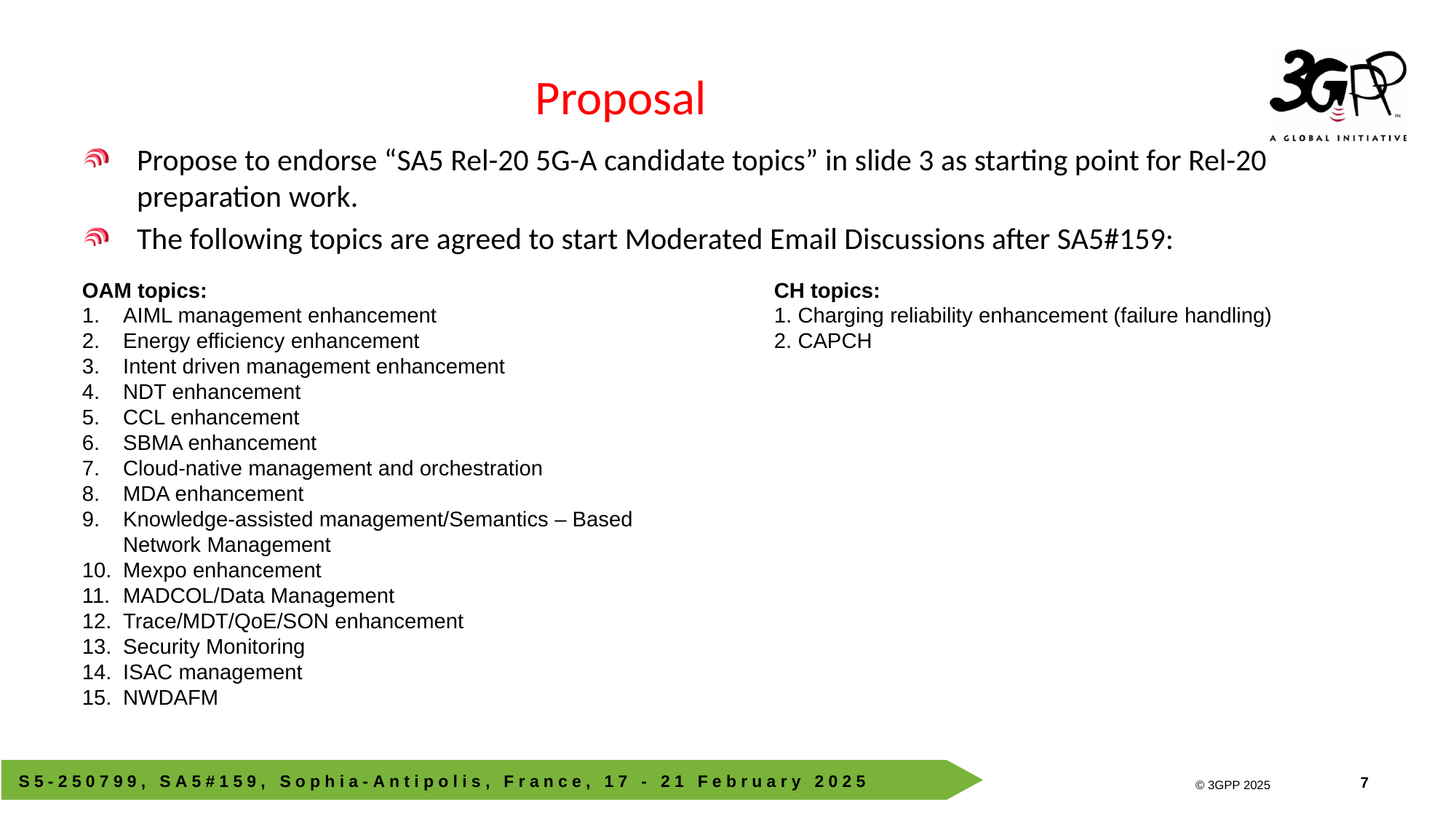

# Proposal
Propose to endorse “SA5 Rel-20 5G-A candidate topics” in slide 3 as starting point for Rel-20 preparation work.
The following topics are agreed to start Moderated Email Discussions after SA5#159:

OAM topics:
AIML management enhancement
Energy efficiency enhancement
Intent driven management enhancement
NDT enhancement
CCL enhancement
SBMA enhancement
Cloud-native management and orchestration
MDA enhancement
Knowledge-assisted management/Semantics – Based Network Management
Mexpo enhancement
MADCOL/Data Management
Trace/MDT/QoE/SON enhancement
Security Monitoring
ISAC management
NWDAFM
CH topics:
1. Charging reliability enhancement (failure handling)
2. CAPCH